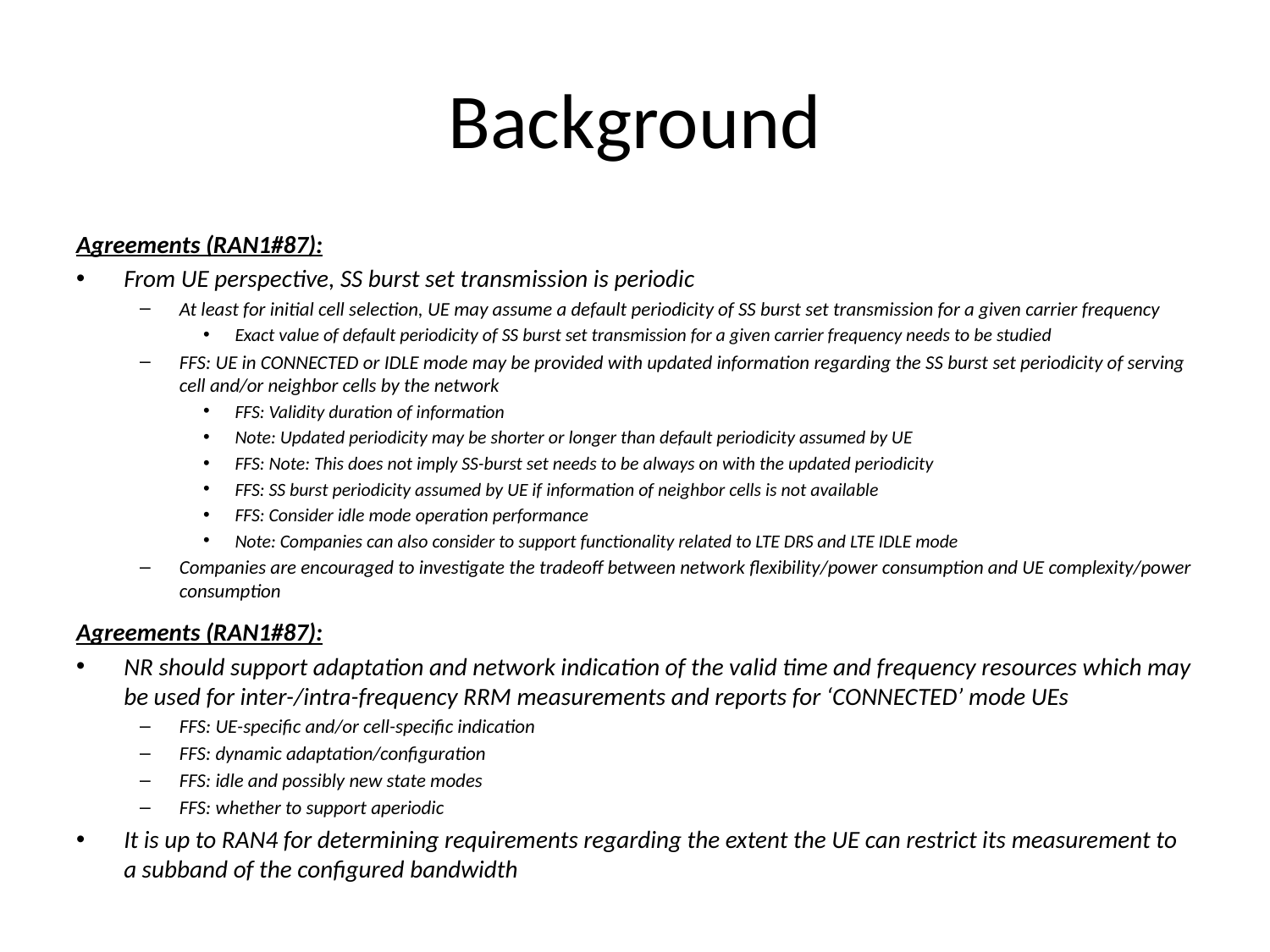

# Background
Agreements (RAN1#87):
From UE perspective, SS burst set transmission is periodic
At least for initial cell selection, UE may assume a default periodicity of SS burst set transmission for a given carrier frequency
Exact value of default periodicity of SS burst set transmission for a given carrier frequency needs to be studied
FFS: UE in CONNECTED or IDLE mode may be provided with updated information regarding the SS burst set periodicity of serving cell and/or neighbor cells by the network
FFS: Validity duration of information
Note: Updated periodicity may be shorter or longer than default periodicity assumed by UE
FFS: Note: This does not imply SS-burst set needs to be always on with the updated periodicity
FFS: SS burst periodicity assumed by UE if information of neighbor cells is not available
FFS: Consider idle mode operation performance
Note: Companies can also consider to support functionality related to LTE DRS and LTE IDLE mode
Companies are encouraged to investigate the tradeoff between network flexibility/power consumption and UE complexity/power consumption

Agreements (RAN1#87):
NR should support adaptation and network indication of the valid time and frequency resources which may be used for inter-/intra-frequency RRM measurements and reports for ‘CONNECTED’ mode UEs
FFS: UE-specific and/or cell-specific indication
FFS: dynamic adaptation/configuration
FFS: idle and possibly new state modes
FFS: whether to support aperiodic
It is up to RAN4 for determining requirements regarding the extent the UE can restrict its measurement to a subband of the configured bandwidth